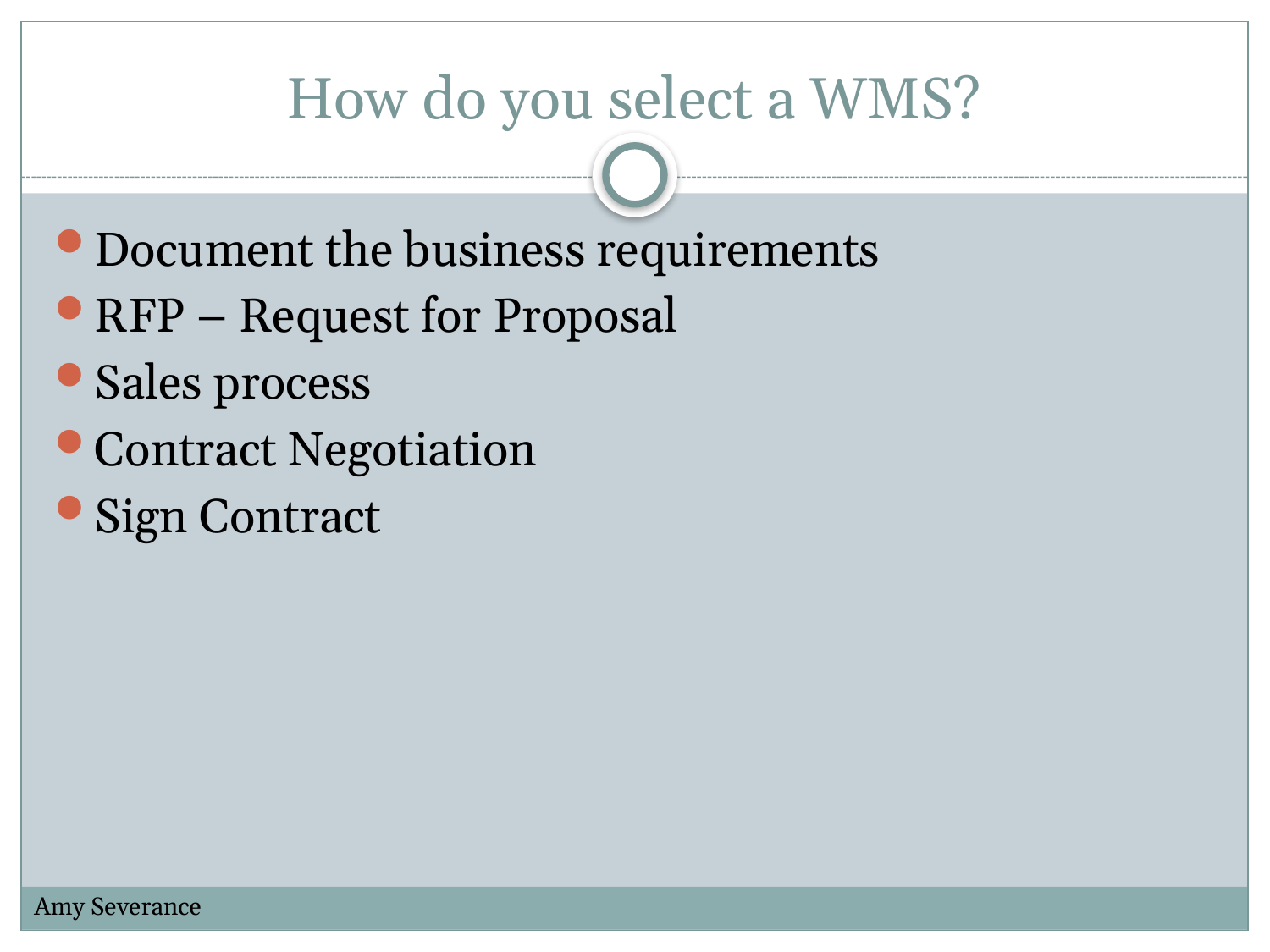

# How do you select a WMS?
Document the business requirements
RFP – Request for Proposal
Sales process
Contract Negotiation
Sign Contract
Amy Severance